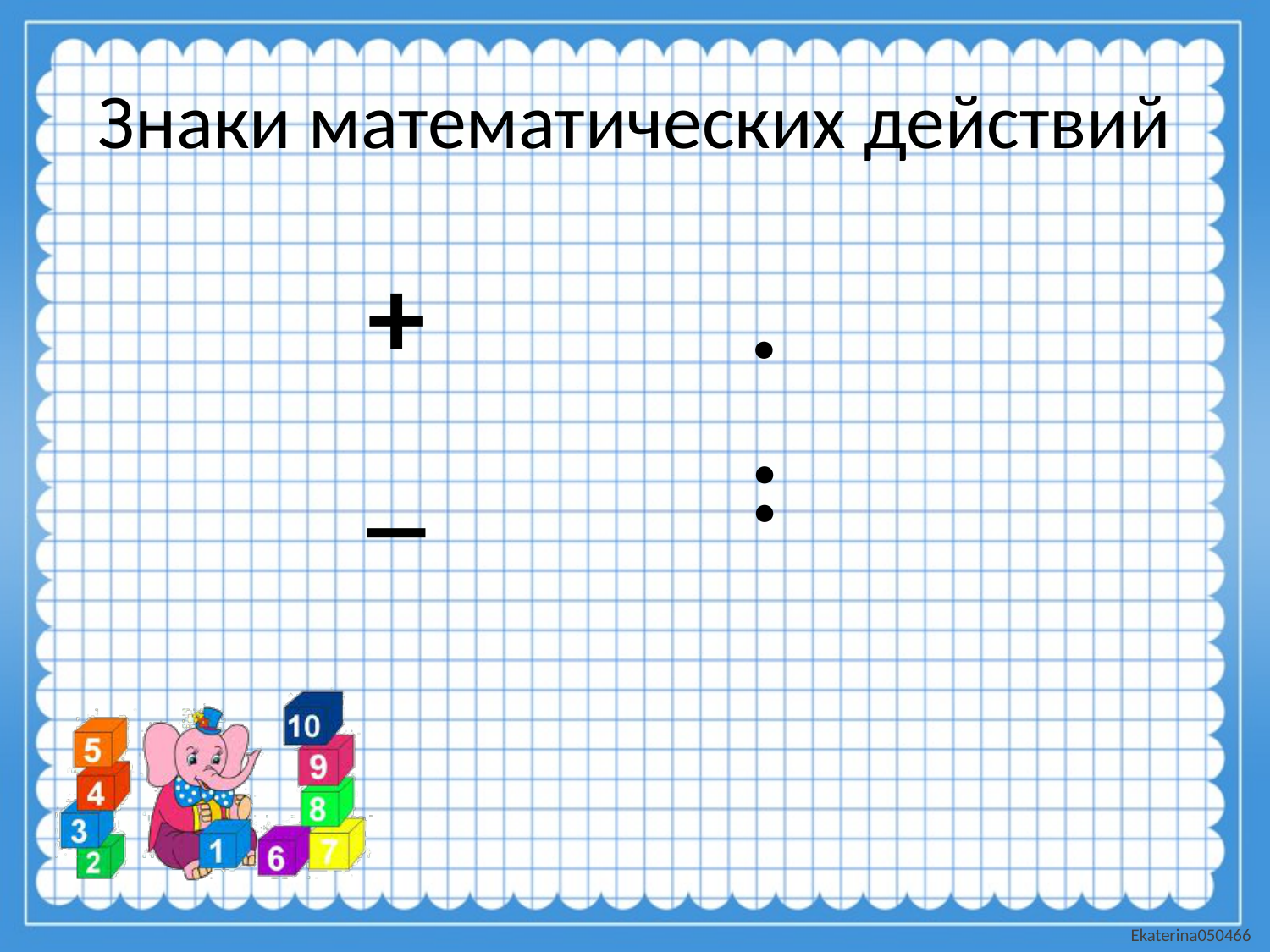

# Знаки математических действий
+			.
_			: